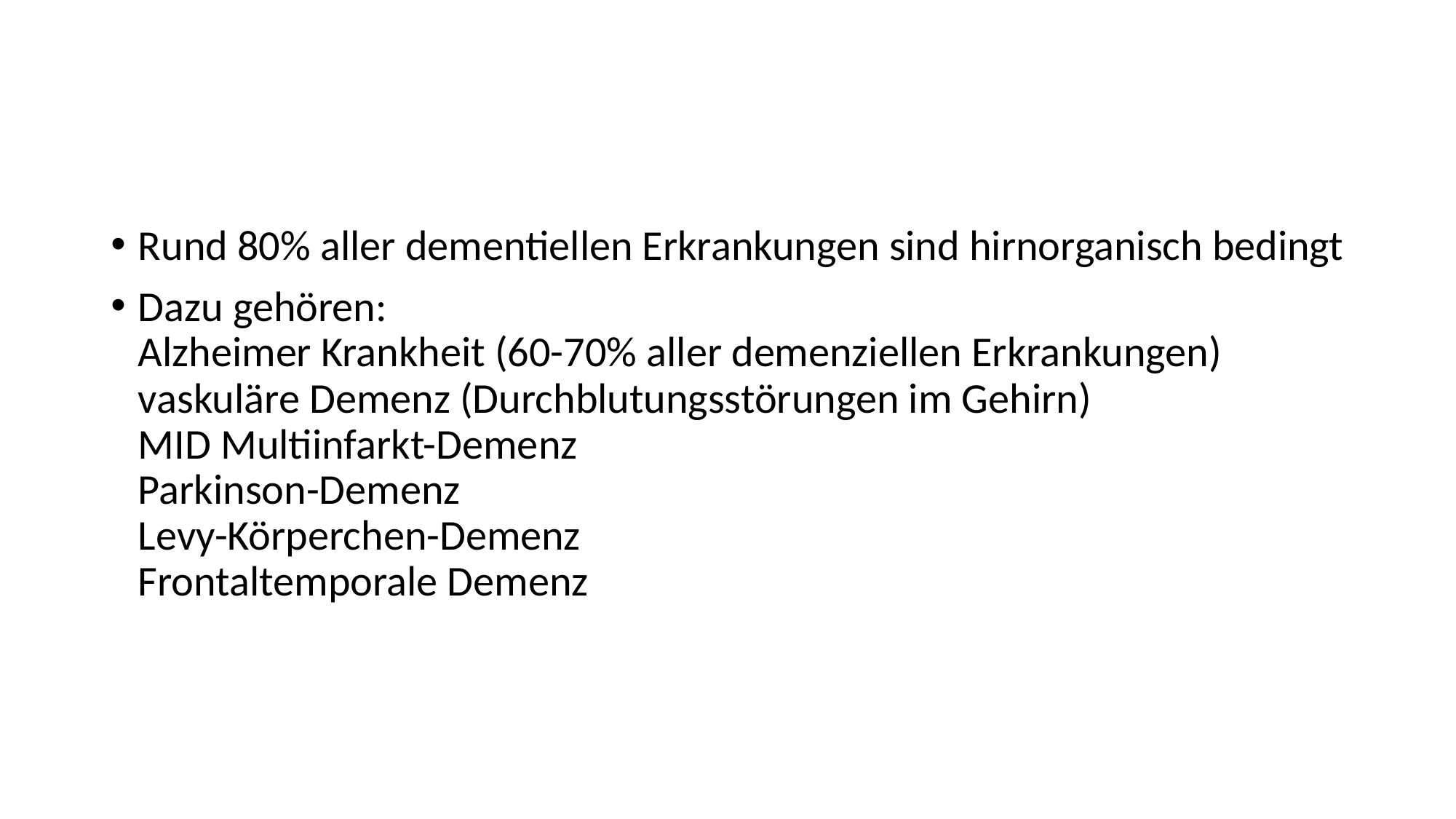

#
Rund 80% aller dementiellen Erkrankungen sind hirnorganisch bedingt
Dazu gehören:
Alzheimer Krankheit (60-70% aller demenziellen Erkrankungen)
vaskuläre Demenz (Durchblutungsstörungen im Gehirn)
MID Multiinfarkt-Demenz
Parkinson-Demenz
Levy-Körperchen-Demenz
Frontaltemporale Demenz